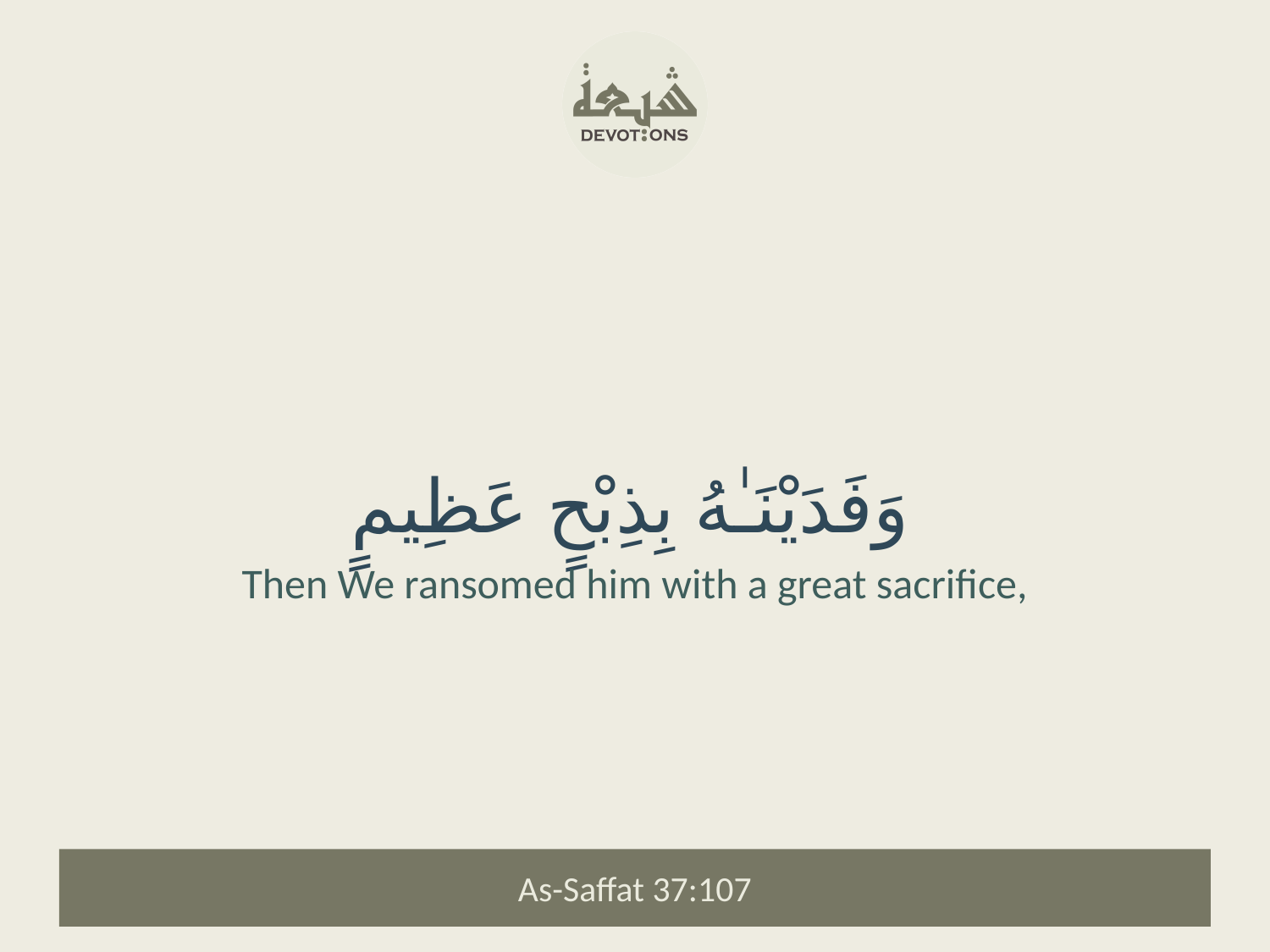

وَفَدَيْنَـٰهُ بِذِبْحٍ عَظِيمٍ
Then We ransomed him with a great sacrifice,
As-Saffat 37:107